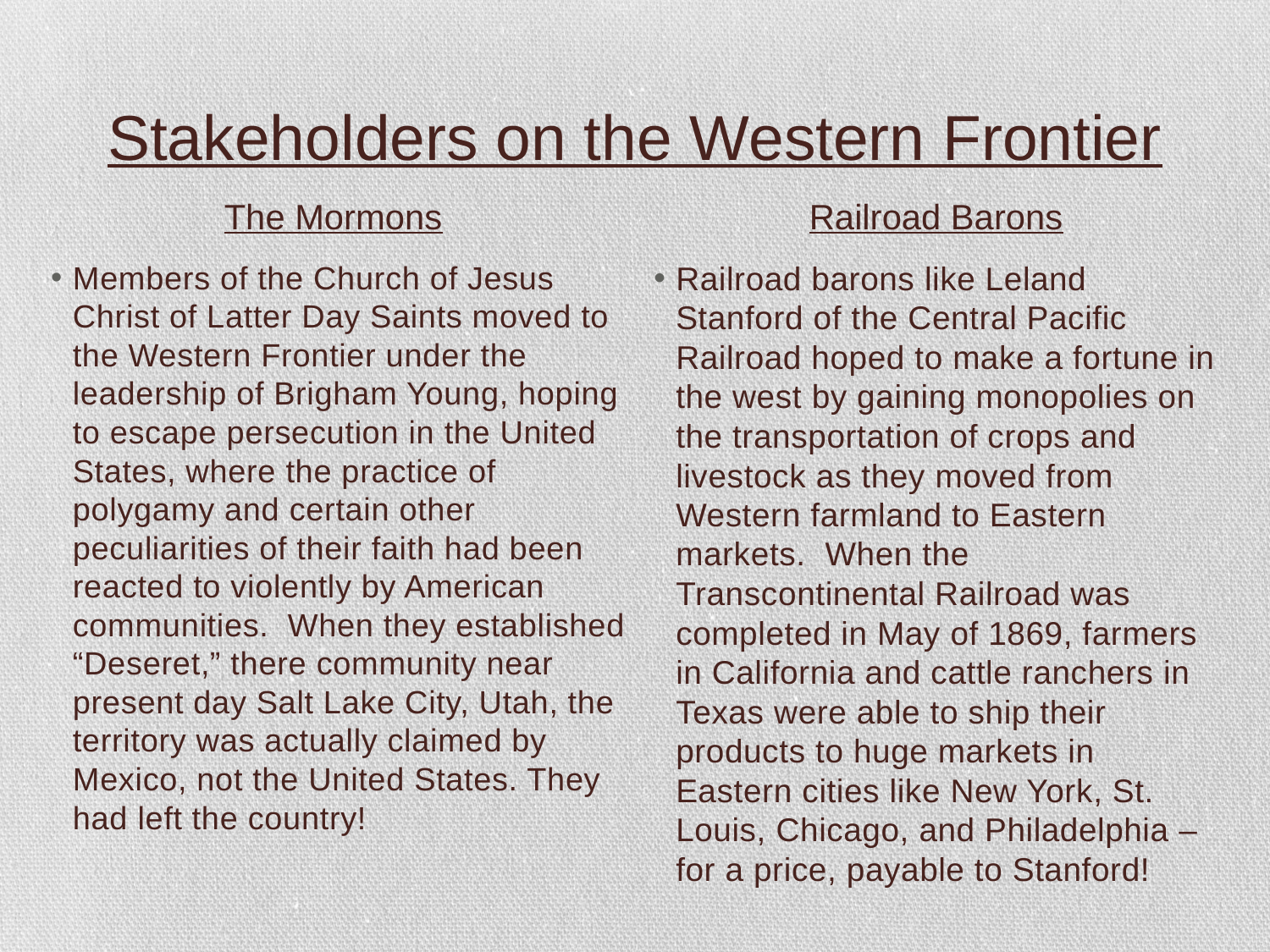

# Stakeholders on the Western Frontier
The Mormons
Railroad Barons
Members of the Church of Jesus Christ of Latter Day Saints moved to the Western Frontier under the leadership of Brigham Young, hoping to escape persecution in the United States, where the practice of polygamy and certain other peculiarities of their faith had been reacted to violently by American communities.  When they established “Deseret,” there community near present day Salt Lake City, Utah, the territory was actually claimed by Mexico, not the United States. They had left the country!
Railroad barons like Leland Stanford of the Central Pacific Railroad hoped to make a fortune in the west by gaining monopolies on the transportation of crops and livestock as they moved from Western farmland to Eastern markets.  When the Transcontinental Railroad was completed in May of 1869, farmers in California and cattle ranchers in Texas were able to ship their products to huge markets in Eastern cities like New York, St. Louis, Chicago, and Philadelphia – for a price, payable to Stanford!